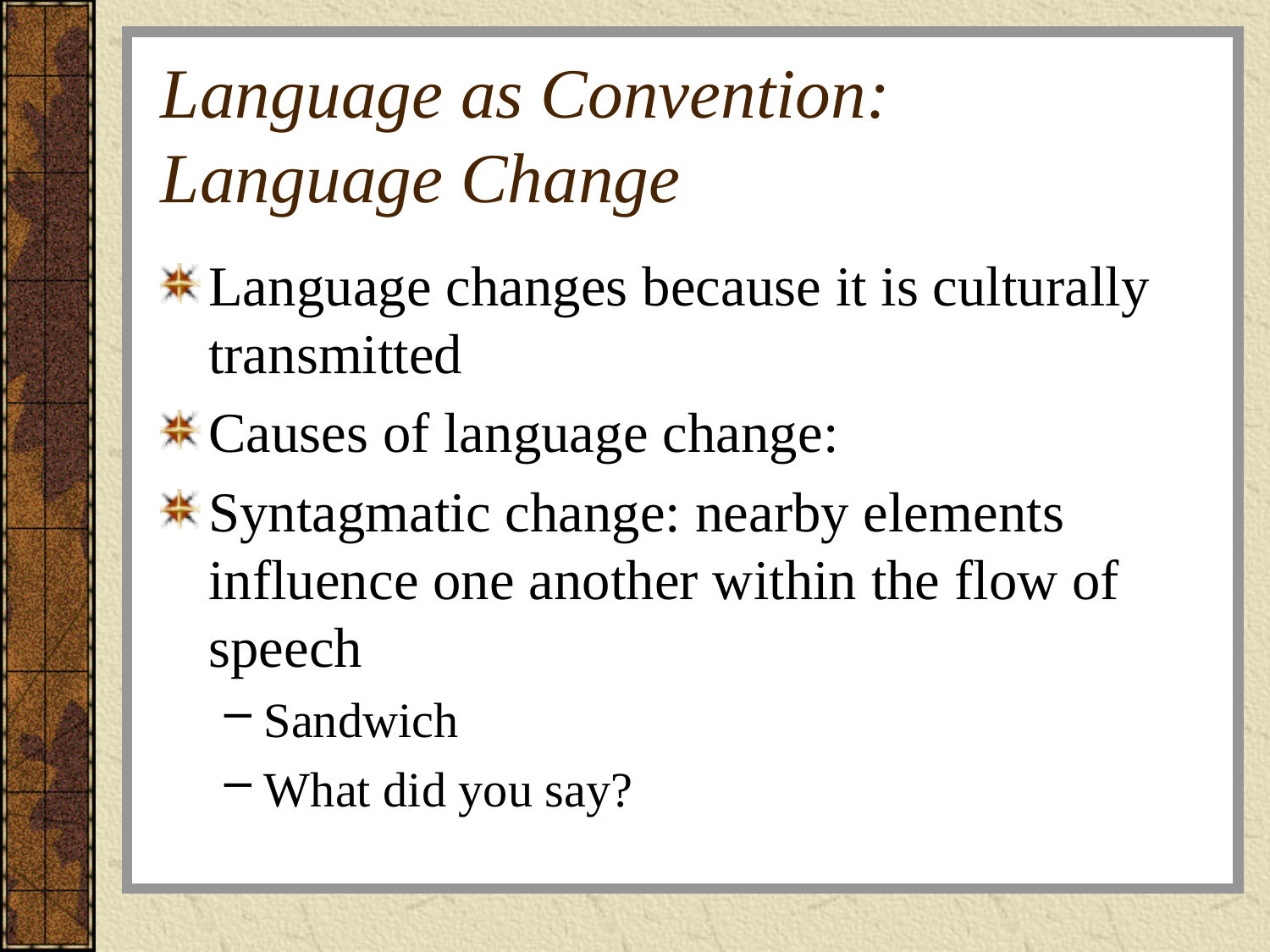

# Language as Convention: Language Change
Language changes because it is culturally transmitted
Causes of language change:
Syntagmatic change: nearby elements influence one another within the flow of speech
Sandwich
What did you say?